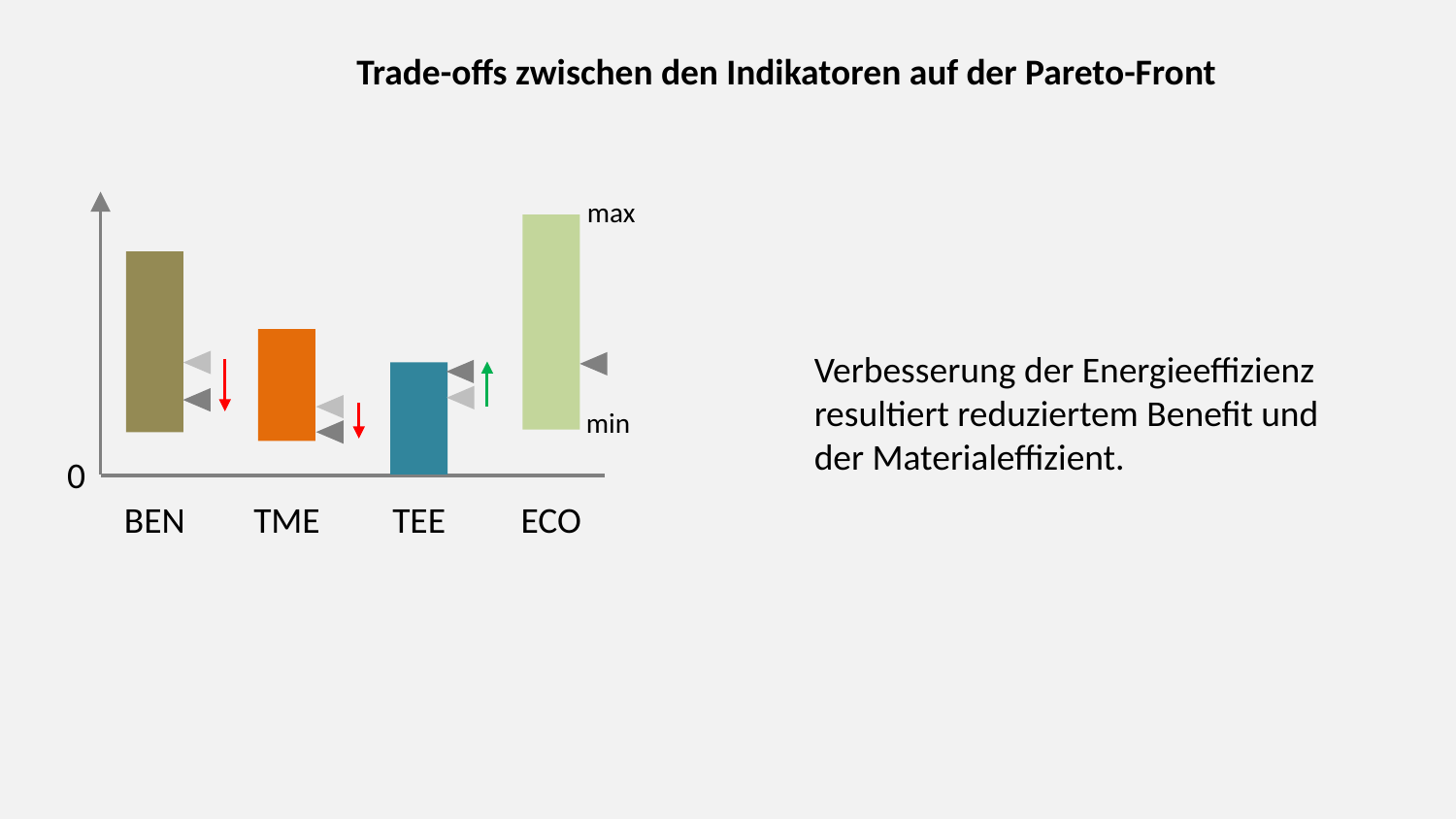

Trade-offs zwischen den Indikatoren auf der Pareto-Front
max

min
0
TEE
BEN
TME
ECO
Verbesserung der Energieeffizienz
resultiert reduziertem Benefit und
der Materialeffizient.